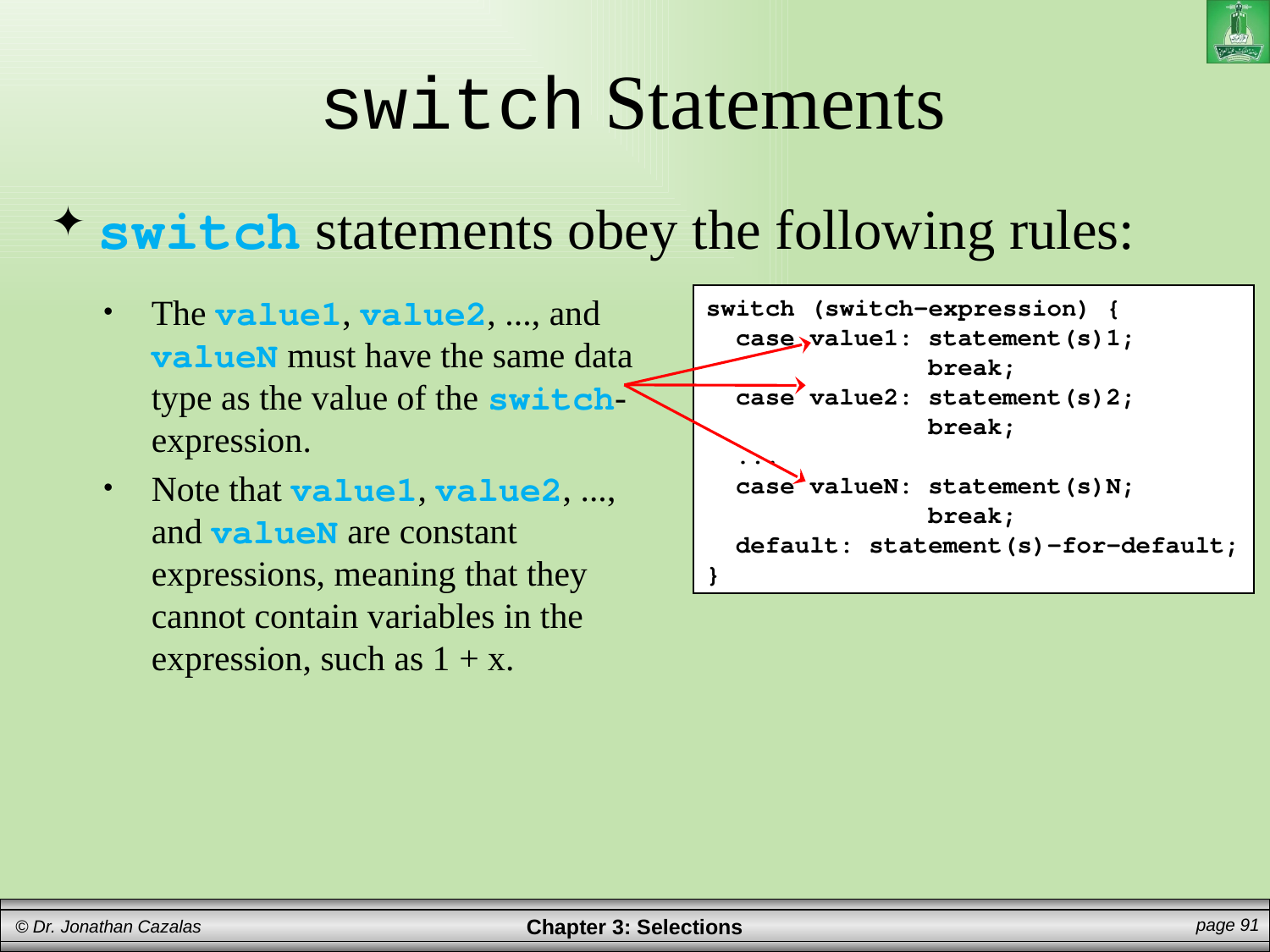

# switch Statements
switch statements obey the following rules:
The value1, value2, ..., and valueN must have the same data type as the value of the switch-expression.
Note that value1, value2, ..., and valueN are constant expressions, meaning that they cannot contain variables in the expression, such as 1 + x.
switch (switch-expression) {
  case value1: statement(s)1;
               break;
  case value2: statement(s)2;
               break;
  ...
  case valueN: statement(s)N;
               break;
  default: statement(s)-for-default;
}